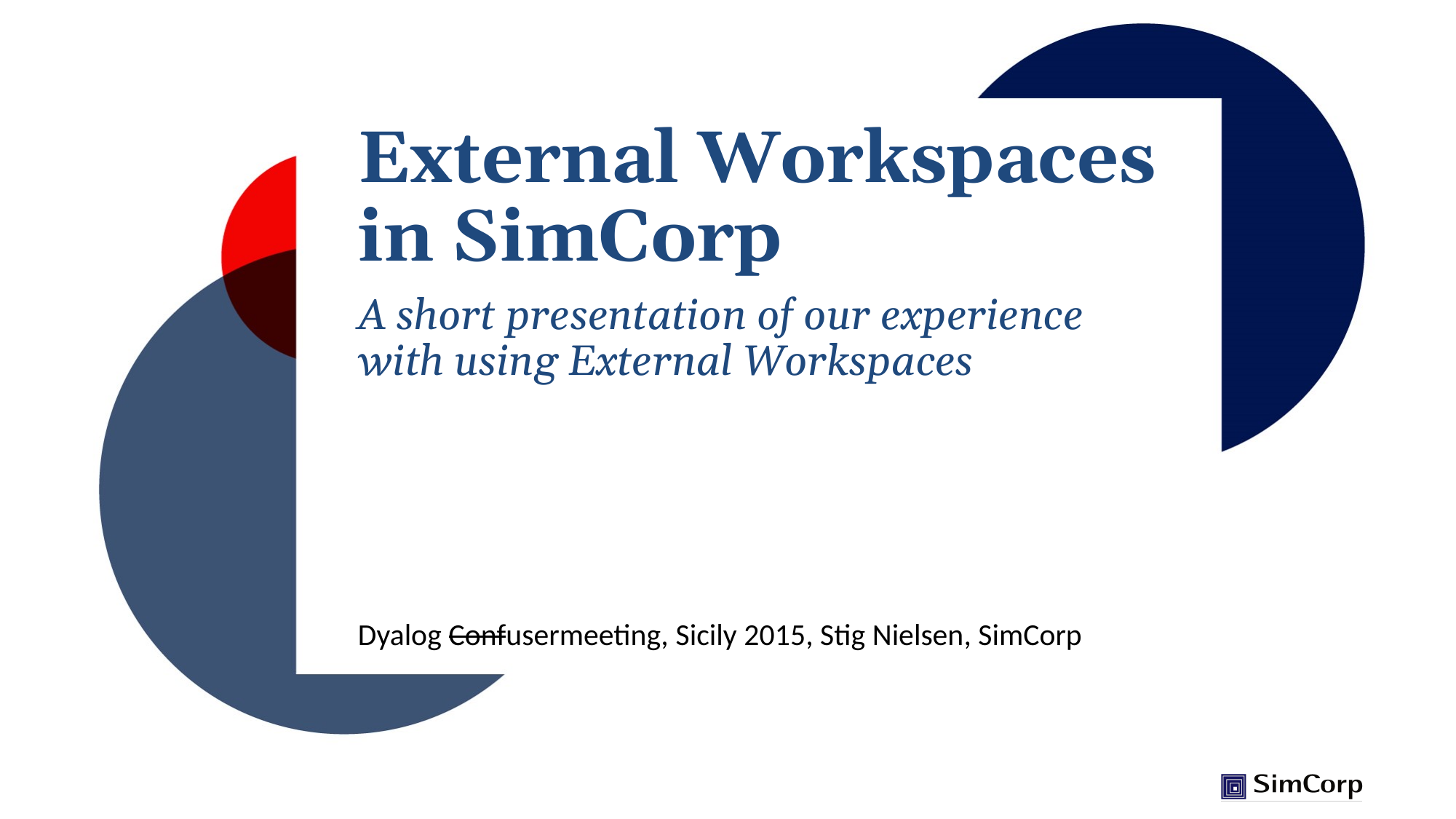

# External Workspaces in SimCorp
A short presentation of our experience with using External Workspaces

Dyalog Confusermeeting, Sicily 2015, Stig Nielsen, SimCorp